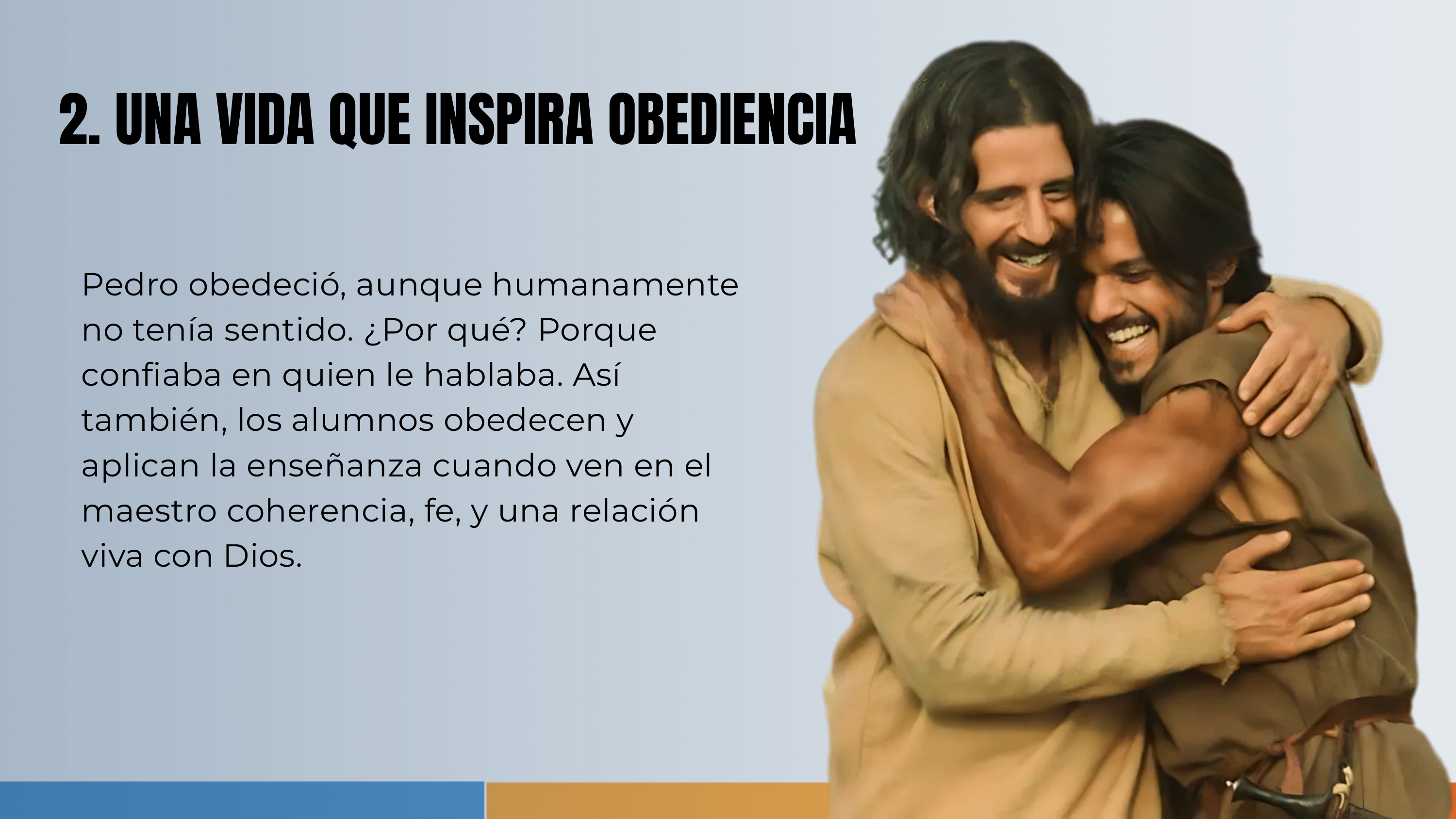

2. UNA VIDA QUE INSPIRA OBEDIENCIA
Pedro obedeció, aunque humanamente no tenía sentido. ¿Por qué? Porque
confiaba en quien le hablaba. Así también, los alumnos obedecen y aplican la enseñanza cuando ven en el maestro coherencia, fe, y una relación viva con Dios.